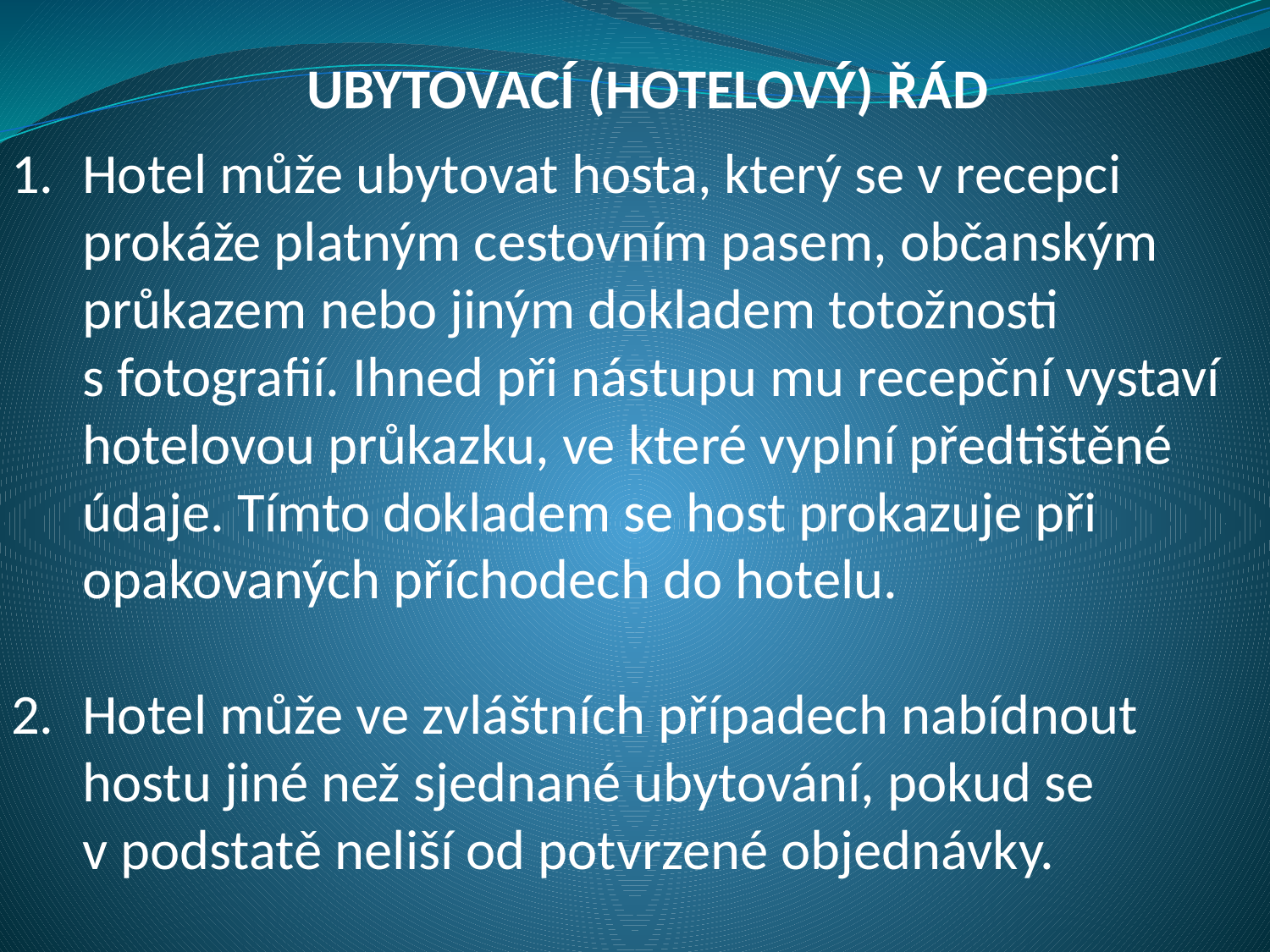

Ubytovací (hotelový) řád
Hotel může ubytovat hosta, který se v recepci prokáže platným cestovním pasem, občanským průkazem nebo jiným dokladem totožnosti
s fotografií. Ihned při nástupu mu recepční vystaví hotelovou průkazku, ve které vyplní předtištěné údaje. Tímto dokladem se host prokazuje při opakovaných příchodech do hotelu.

Hotel může ve zvláštních případech nabídnout
hostu jiné než sjednané ubytování, pokud se
v podstatě neliší od potvrzené objednávky.